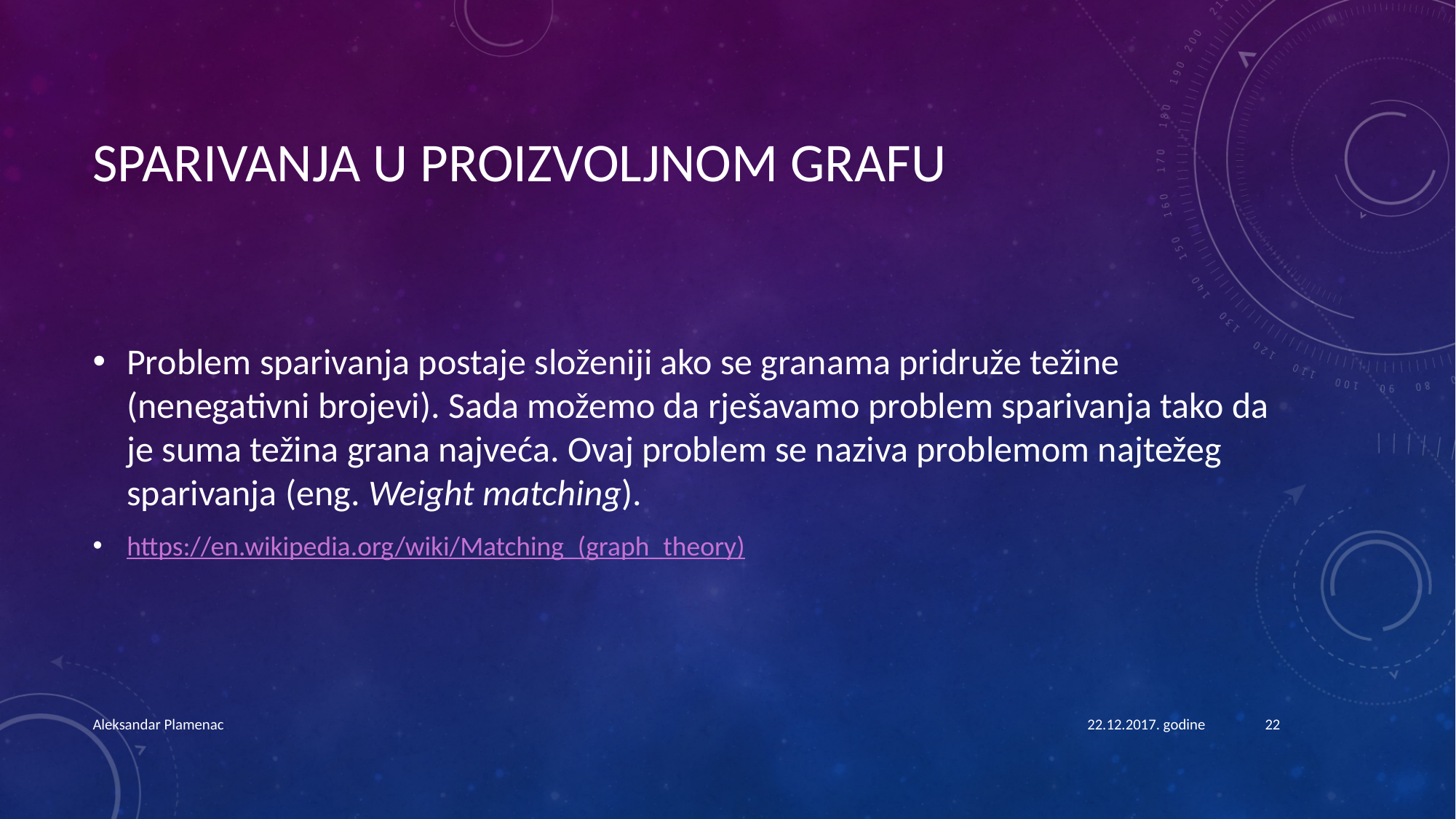

# SPARIVANJA U PROIZVOLJNOM GRAFU
Problem sparivanja postaje složeniji ako se granama pridruže težine (nenegativni brojevi). Sada možemo da rješavamo problem sparivanja tako da je suma težina grana najveća. Ovaj problem se naziva problemom najtežeg sparivanja (eng. Weight matching).
https://en.wikipedia.org/wiki/Matching_(graph_theory)

Aleksandar Plamenac
22.12.2017. godine
22